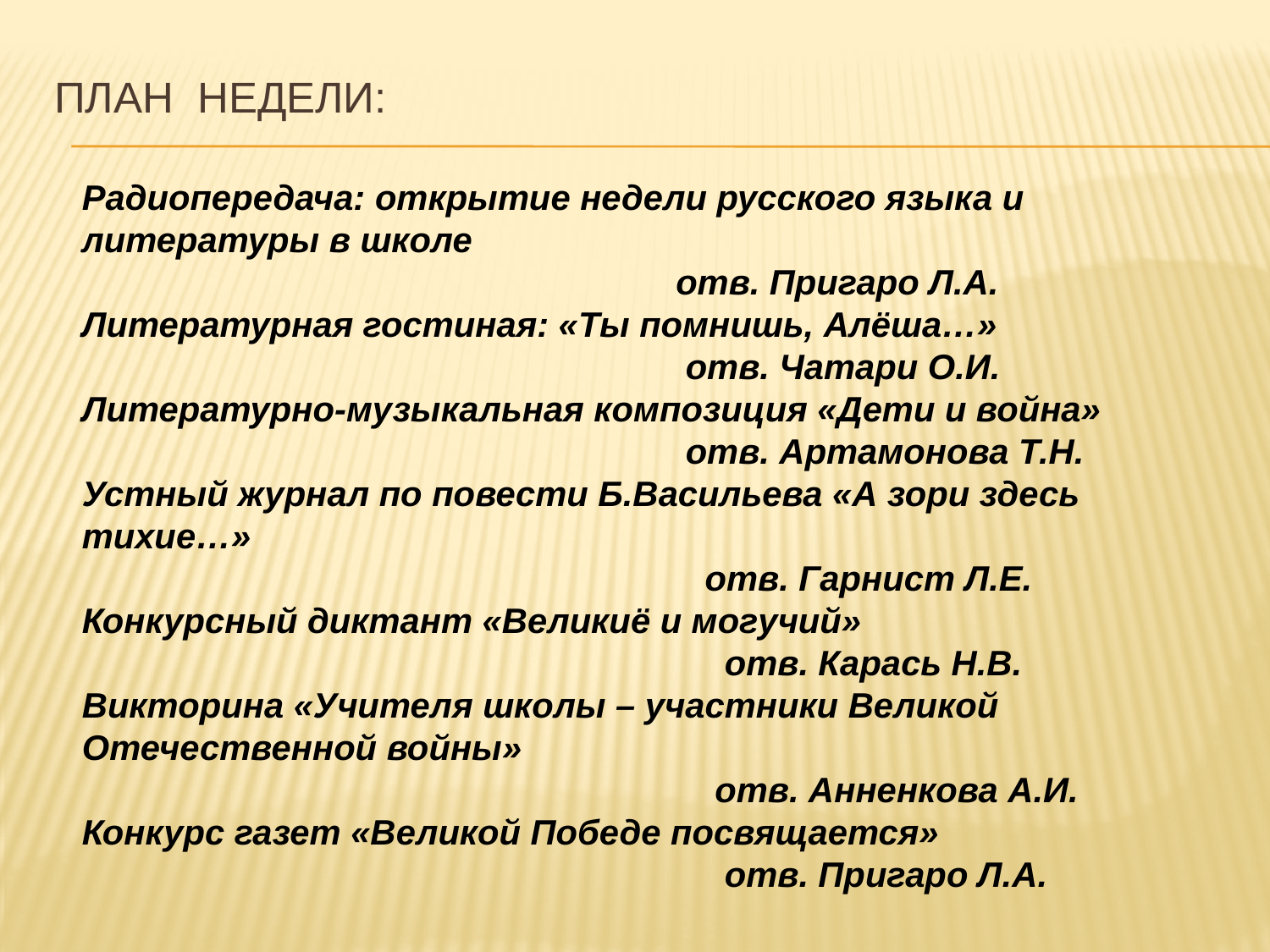

# План  недели:
Радиопередача: открытие недели русского языка и литературы в школе
                                                             отв. Пригаро Л.А.
Литературная гостиная: «Ты помнишь, Алёша…»
                                                              отв. Чатари О.И.
Литературно-музыкальная композиция «Дети и война»
                                                              отв. Артамонова Т.Н.
Устный журнал по повести Б.Васильева «А зори здесь тихие…»
                                                                отв. Гарнист Л.Е.
Конкурсный диктант «Великиё и могучий»
                                                                  отв. Карась Н.В.
Викторина «Учителя школы – участники Великой Отечественной войны»
                                                                 отв. Анненкова А.И.
Конкурс газет «Великой Победе посвящается»
                                                                  отв. Пригаро Л.А.